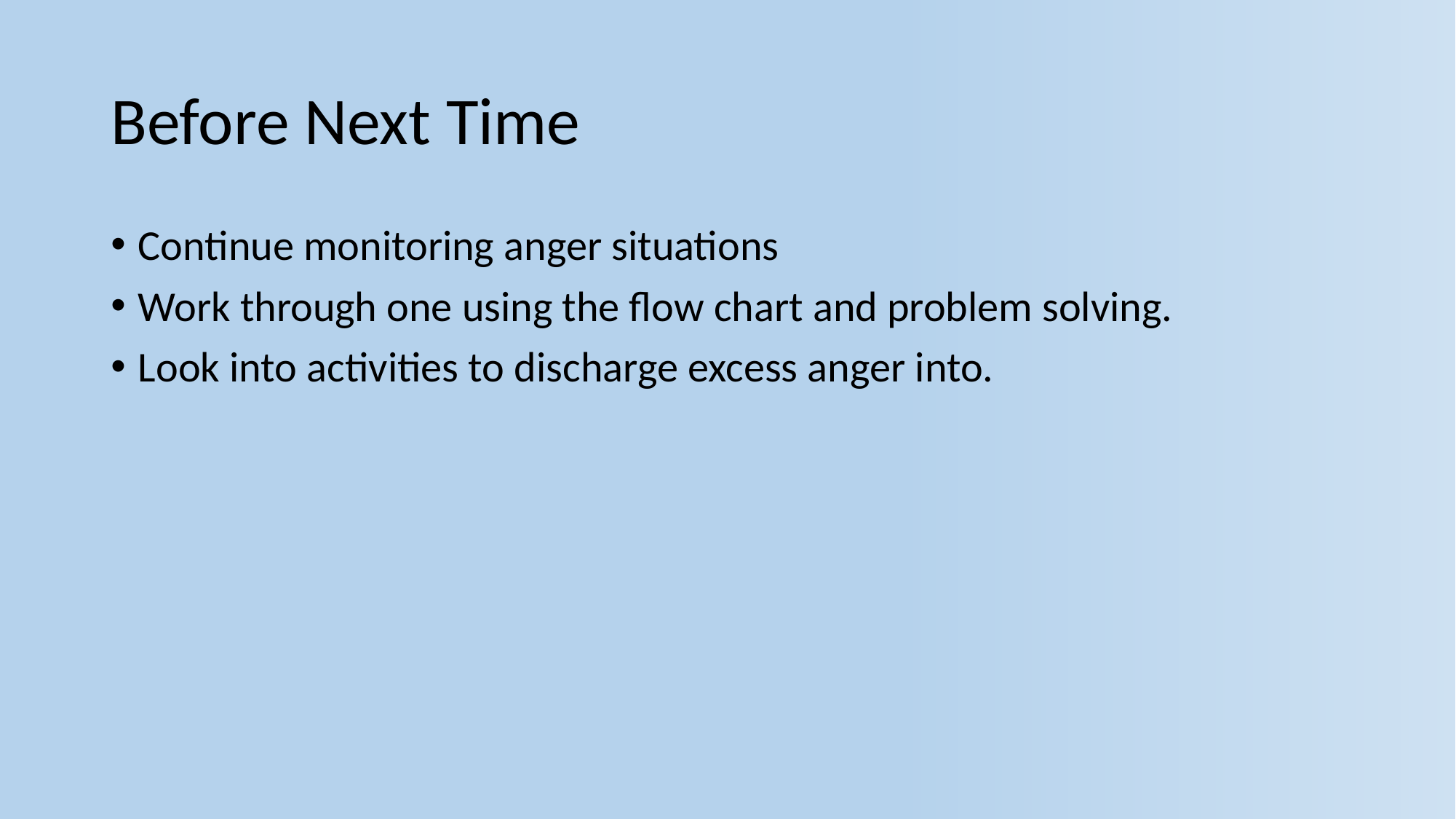

# Before Next Time
Continue monitoring anger situations
Work through one using the flow chart and problem solving.
Look into activities to discharge excess anger into.